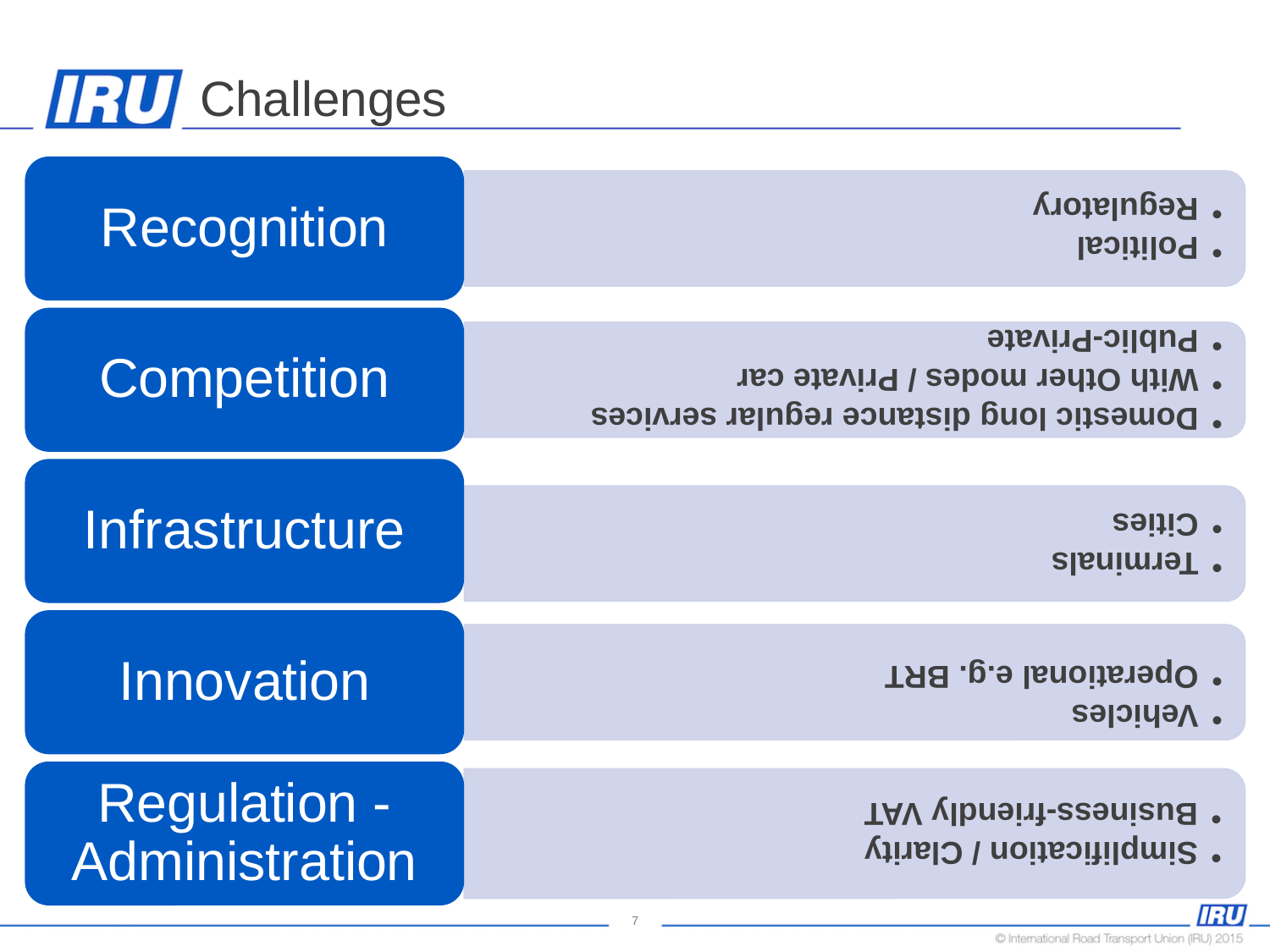

# Challenges
Political
Regulatory
Recognition
Domestic long distance regular services
With Other modes / Private car
Public-Private
Competition
Terminals
Cities
Infrastructure
Vehicles
Operational e.g. BRT

Innovation
Simplification / Clarity
Business-friendly VAT
Regulation - Administration